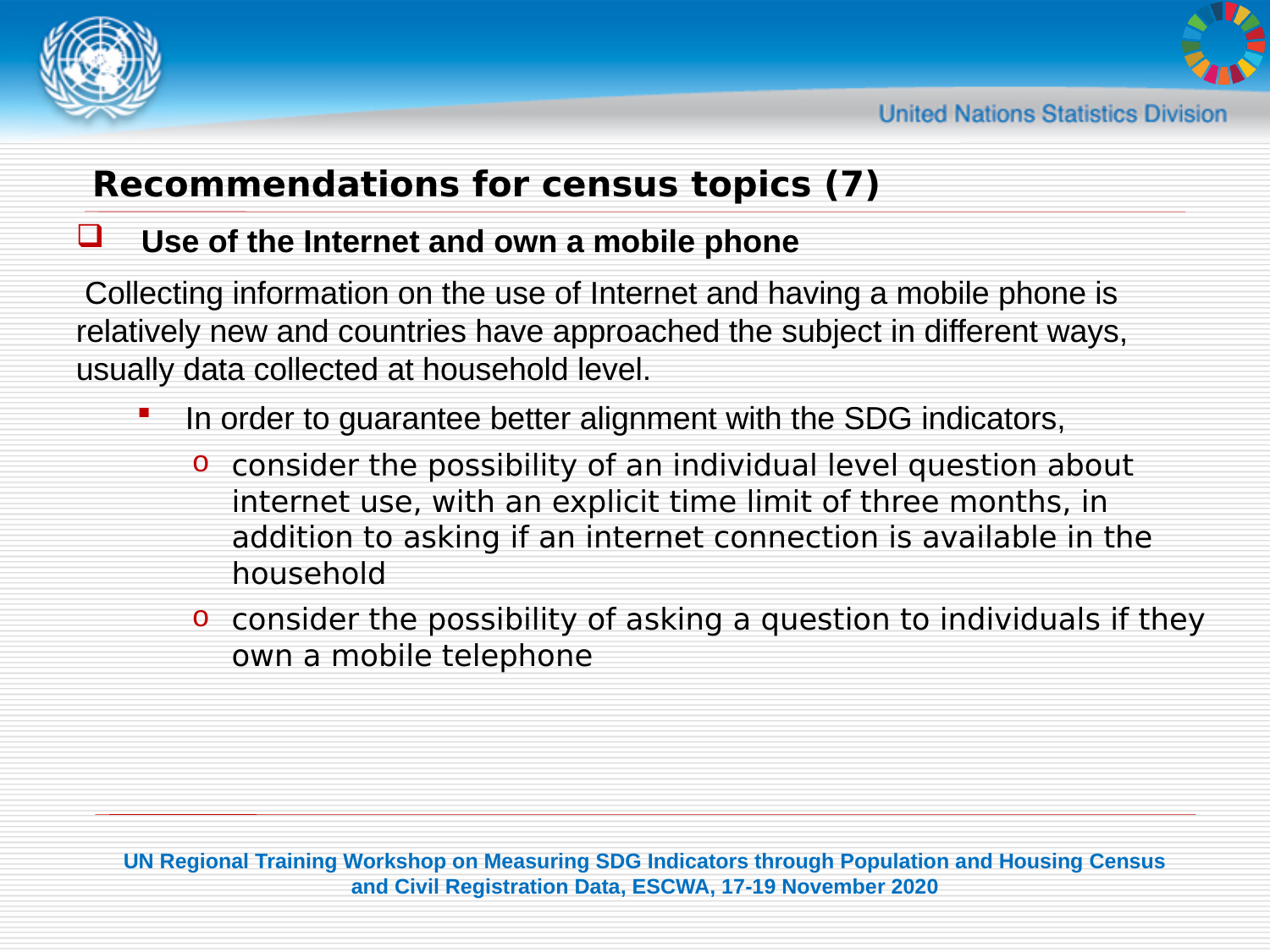

# Recommendations for census topics (7)
Use of the Internet and own a mobile phone
 Collecting information on the use of Internet and having a mobile phone is relatively new and countries have approached the subject in different ways, usually data collected at household level.
 In order to guarantee better alignment with the SDG indicators,
consider the possibility of an individual level question about internet use, with an explicit time limit of three months, in addition to asking if an internet connection is available in the household
consider the possibility of asking a question to individuals if they own a mobile telephone